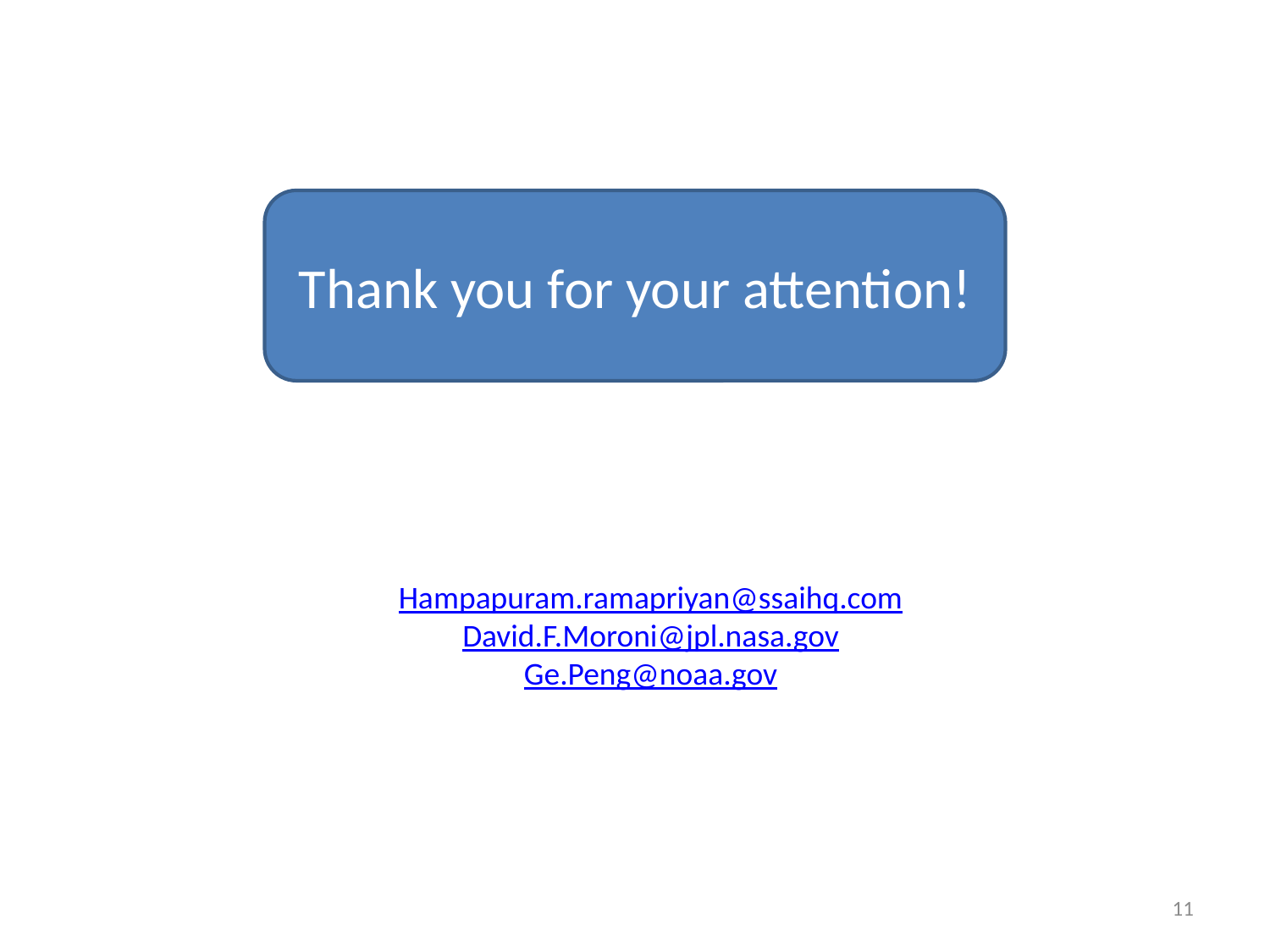

Thank you for your attention!
Hampapuram.ramapriyan@ssaihq.com
David.F.Moroni@jpl.nasa.gov
Ge.Peng@noaa.gov
11